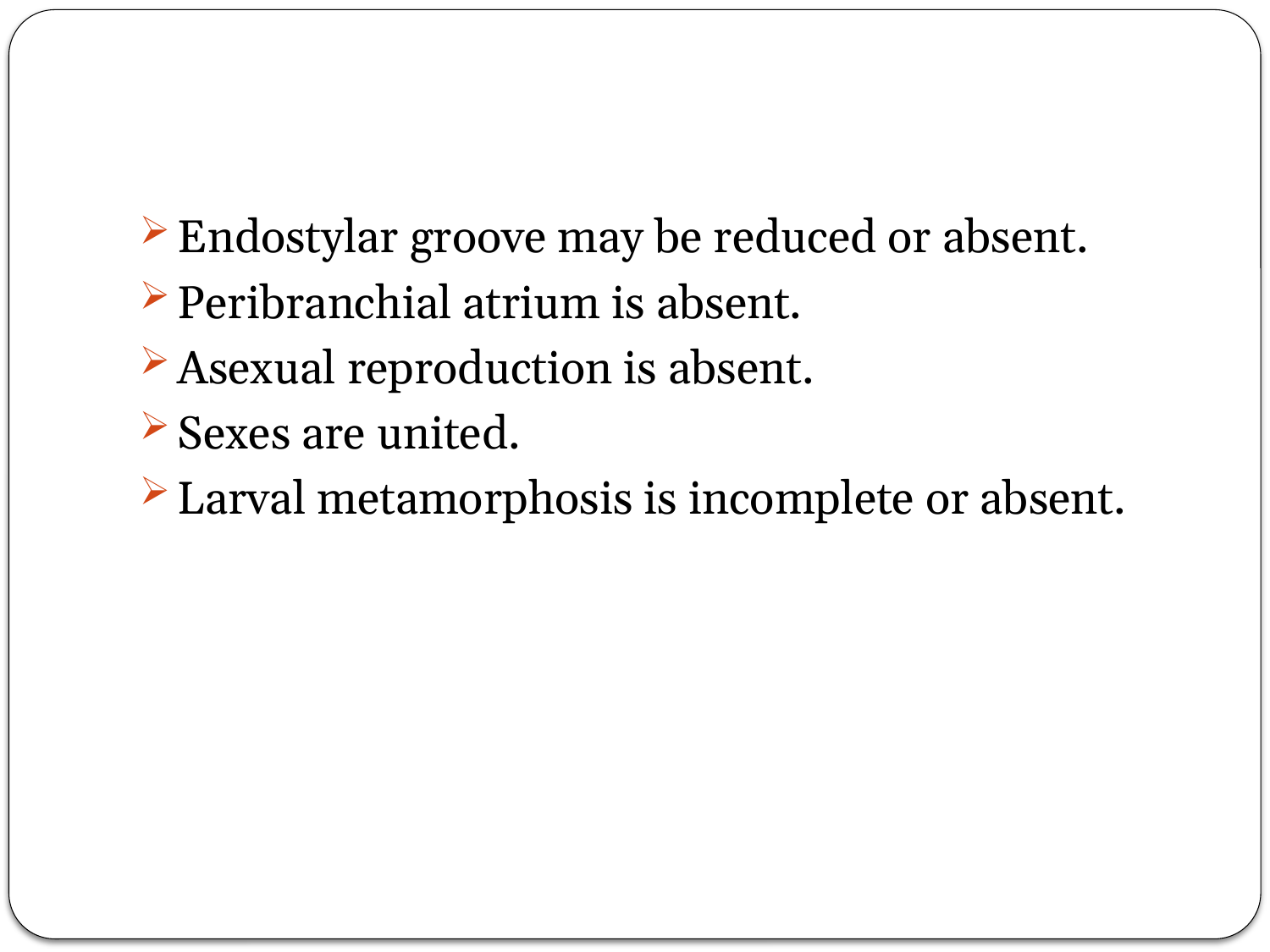

Endostylar groove may be reduced or absent.
Peribranchial atrium is absent.
Asexual reproduction is absent.
Sexes are united.
Larval metamorphosis is incomplete or absent.